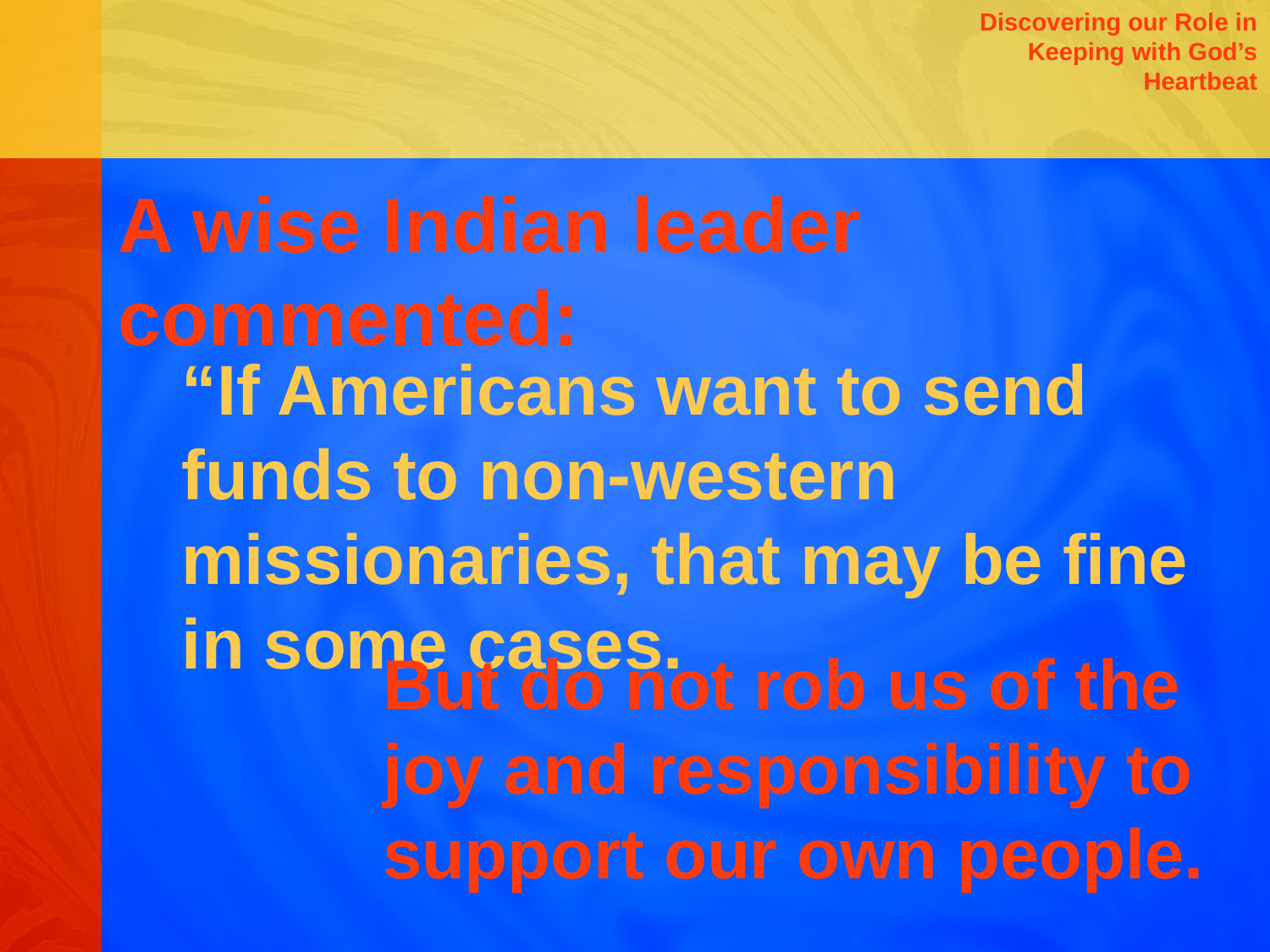

Discovering our Role in Keeping with God’s Heartbeat
A wise Indian leader commented:
“If Americans want to send funds to non-western missionaries, that may be fine in some cases.
But do not rob us of the joy and responsibility to support our own people.